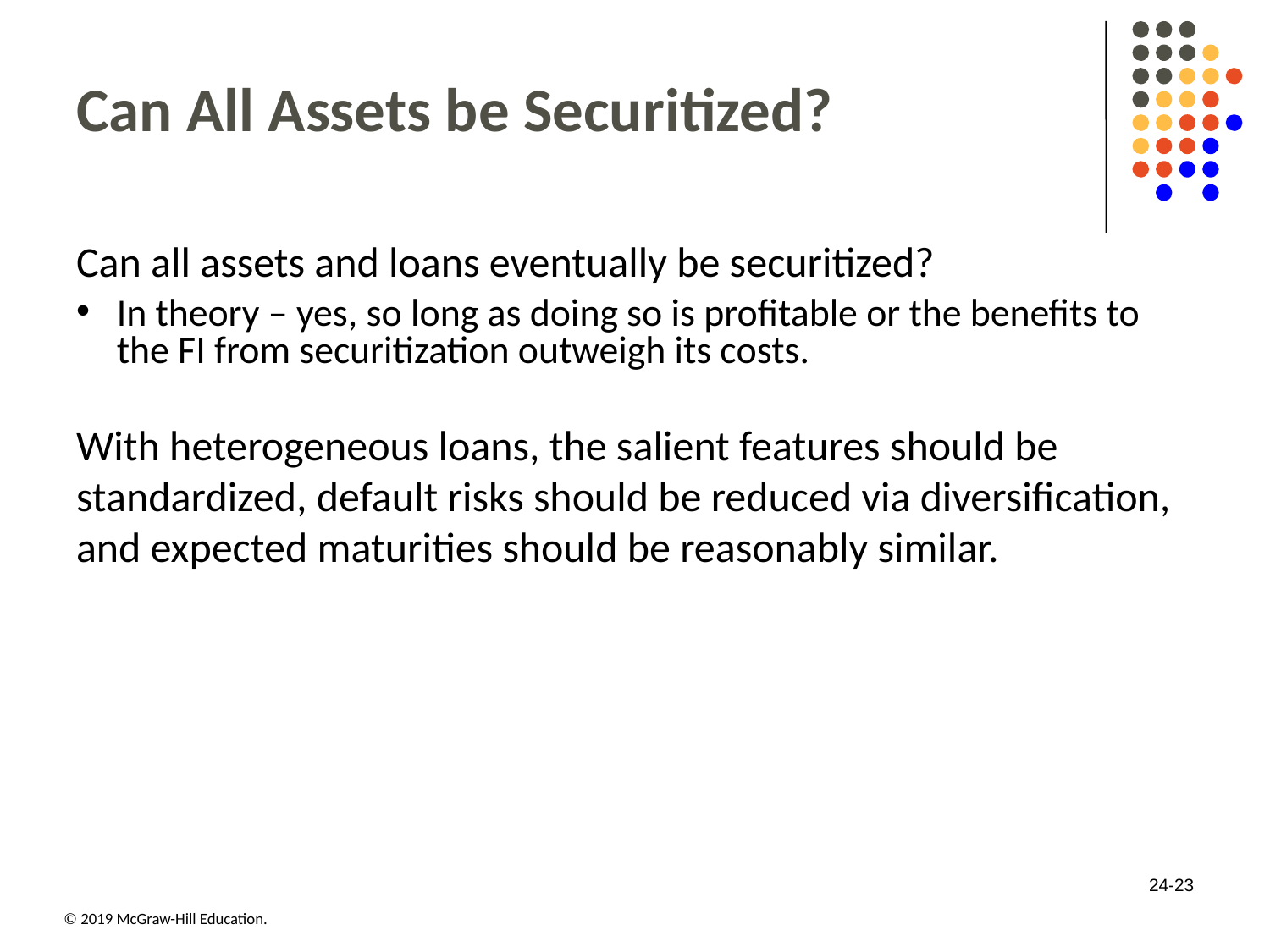

# Can All Assets be Securitized?
Can all assets and loans eventually be securitized?
In theory – yes, so long as doing so is profitable or the benefits to the F I from securitization outweigh its costs.
With heterogeneous loans, the salient features should be standardized, default risks should be reduced via diversification, and expected maturities should be reasonably similar.
24-23